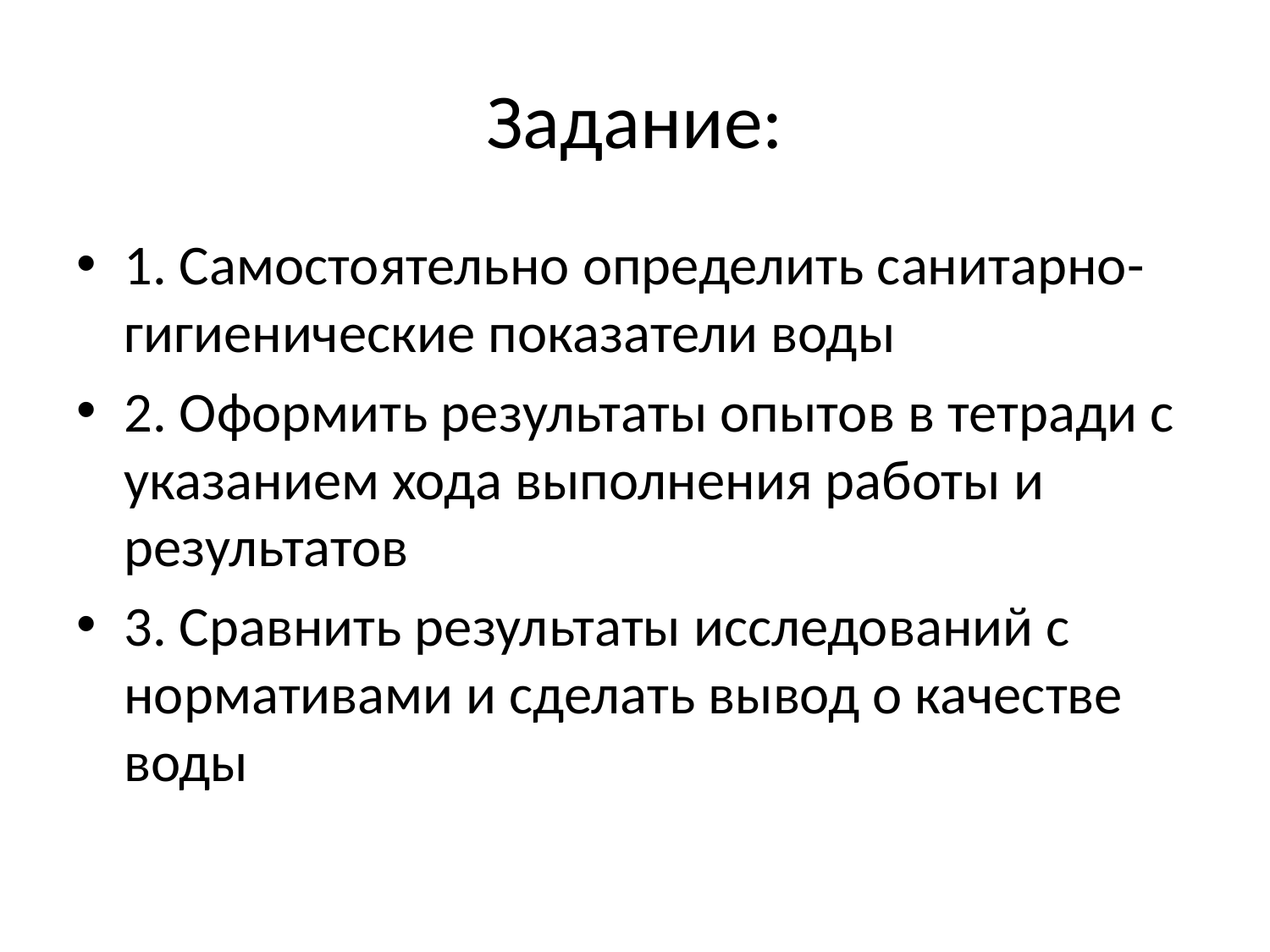

# Задание:
1. Самостоятельно определить санитарно-гигиенические показатели воды
2. Оформить результаты опытов в тетради с указанием хода выполнения работы и результатов
3. Сравнить результаты исследований с нормативами и сделать вывод о качестве воды